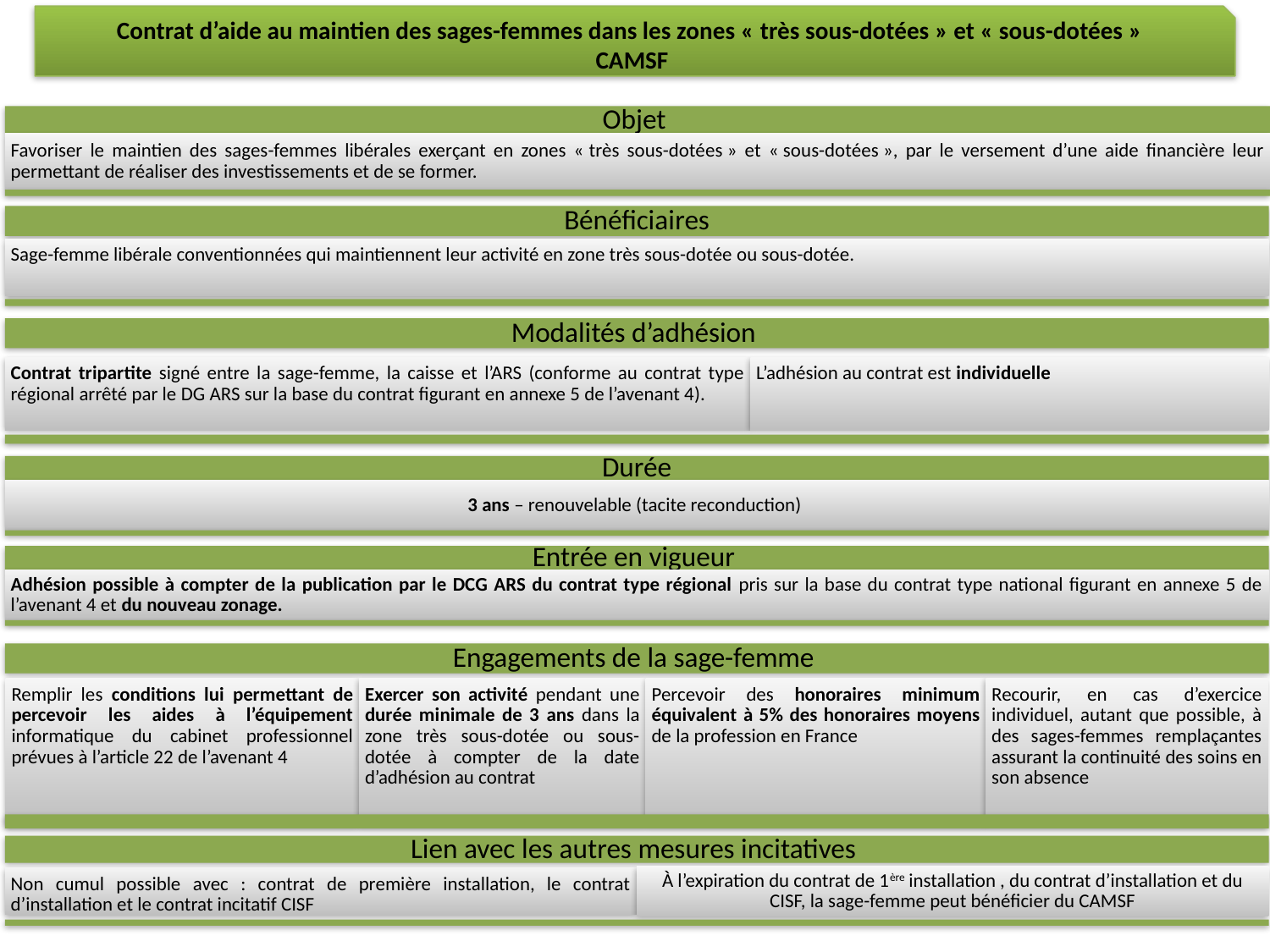

Contrat d’aide au maintien des sages-femmes dans les zones « très sous-dotées » et « sous-dotées »
CAMSF
Objet
Favoriser le maintien des sages-femmes libérales exerçant en zones « très sous-dotées » et « sous-dotées », par le versement d’une aide financière leur permettant de réaliser des investissements et de se former.
Bénéficiaires
Sage-femme libérale conventionnées qui maintiennent leur activité en zone très sous-dotée ou sous-dotée.
Modalités d’adhésion
Contrat tripartite signé entre la sage-femme, la caisse et l’ARS (conforme au contrat type régional arrêté par le DG ARS sur la base du contrat figurant en annexe 5 de l’avenant 4).
L’adhésion au contrat est individuelle
Durée
3 ans – renouvelable (tacite reconduction)
Entrée en vigueur
Adhésion possible à compter de la publication par le DCG ARS du contrat type régional pris sur la base du contrat type national figurant en annexe 5 de l’avenant 4 et du nouveau zonage.
Engagements de la sage-femme
Remplir les conditions lui permettant de percevoir les aides à l’équipement informatique du cabinet professionnel prévues à l’article 22 de l’avenant 4
Exercer son activité pendant une durée minimale de 3 ans dans la zone très sous-dotée ou sous-dotée à compter de la date d’adhésion au contrat
Percevoir des honoraires minimum équivalent à 5% des honoraires moyens de la profession en France
Recourir, en cas d’exercice individuel, autant que possible, à des sages-femmes remplaçantes assurant la continuité des soins en son absence
Lien avec les autres mesures incitatives
Non cumul possible avec : contrat de première installation, le contrat d’installation et le contrat incitatif CISF
À l’expiration du contrat de 1ère installation , du contrat d’installation et du CISF, la sage-femme peut bénéficier du CAMSF